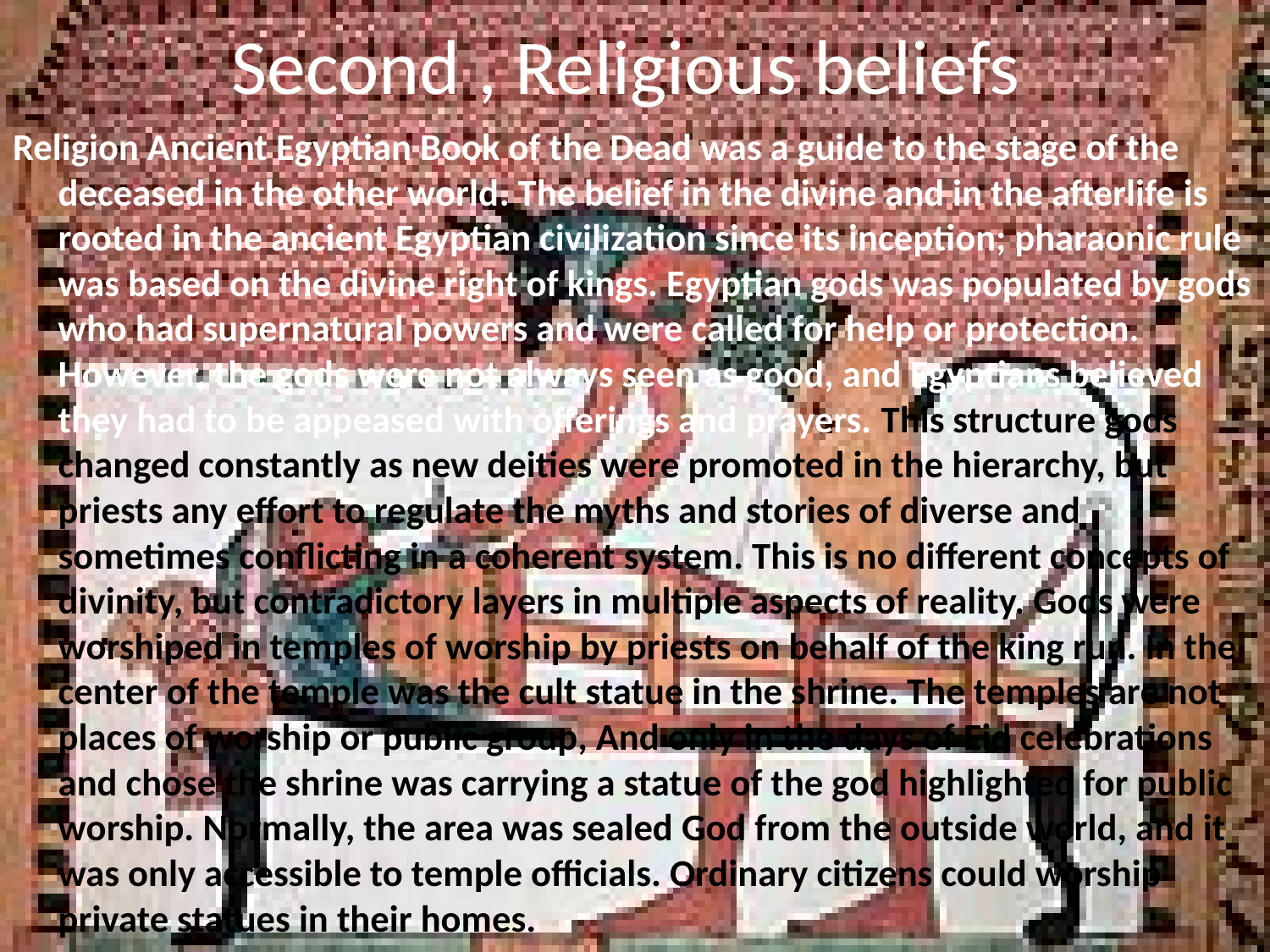

# Second , Religious beliefs
Religion Ancient Egyptian Book of the Dead was a guide to the stage of the deceased in the other world. The belief in the divine and in the afterlife is rooted in the ancient Egyptian civilization since its inception; pharaonic rule was based on the divine right of kings. Egyptian gods was populated by gods who had supernatural powers and were called for help or protection. However, the gods were not always seen as good, and Egyptians believed they had to be appeased with offerings and prayers. This structure gods changed constantly as new deities were promoted in the hierarchy, but priests any effort to regulate the myths and stories of diverse and sometimes conflicting in a coherent system. This is no different concepts of divinity, but contradictory layers in multiple aspects of reality. Gods were worshiped in temples of worship by priests on behalf of the king run. In the center of the temple was the cult statue in the shrine. The temples are not places of worship or public group, And only in the days of Eid celebrations and chose the shrine was carrying a statue of the god highlighted for public worship. Normally, the area was sealed God from the outside world, and it was only accessible to temple officials. Ordinary citizens could worship private statues in their homes.